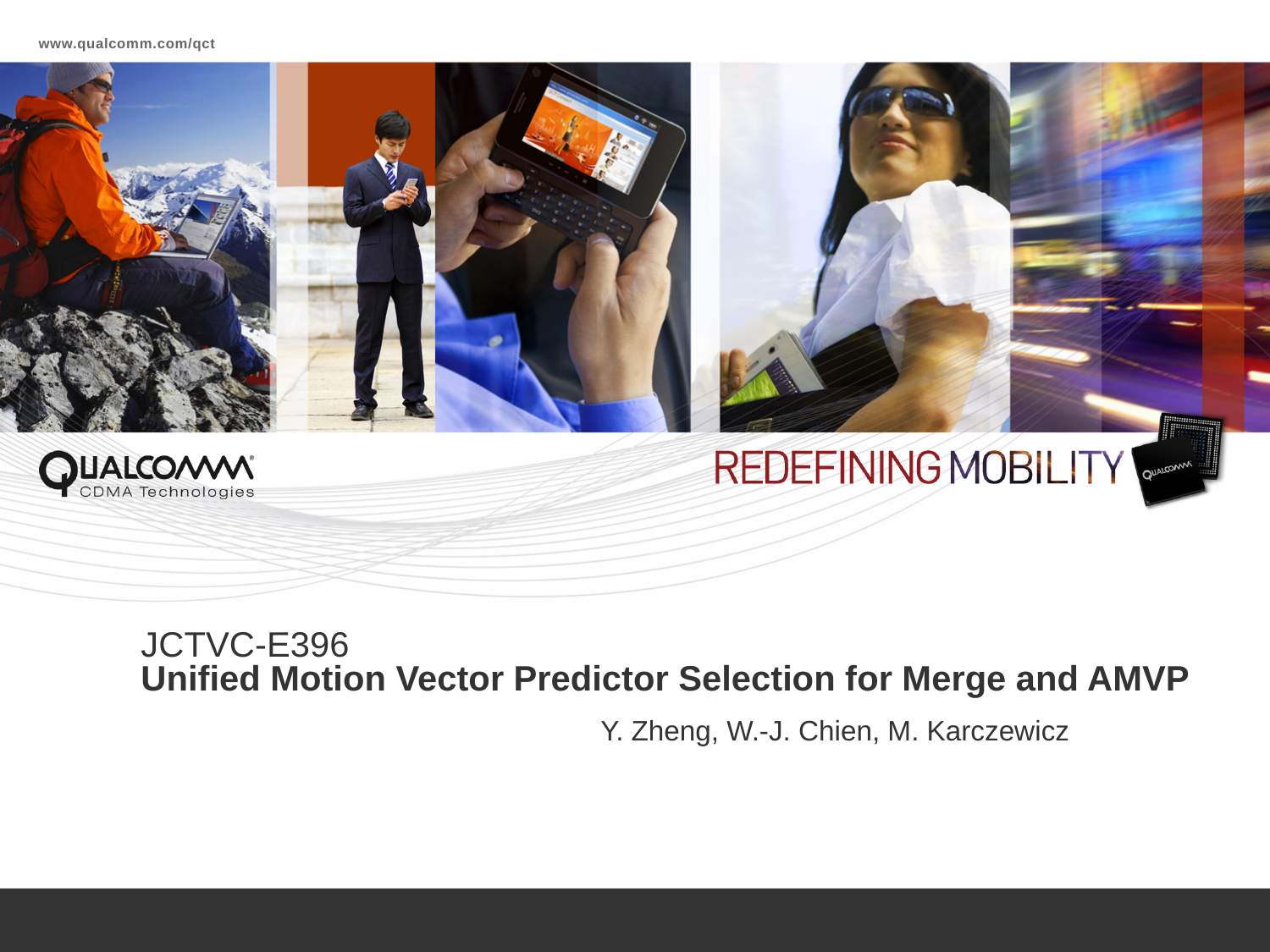

# JCTVC-E396 Unified Motion Vector Predictor Selection for Merge and AMVP
Y. Zheng, W.-J. Chien, M. Karczewicz